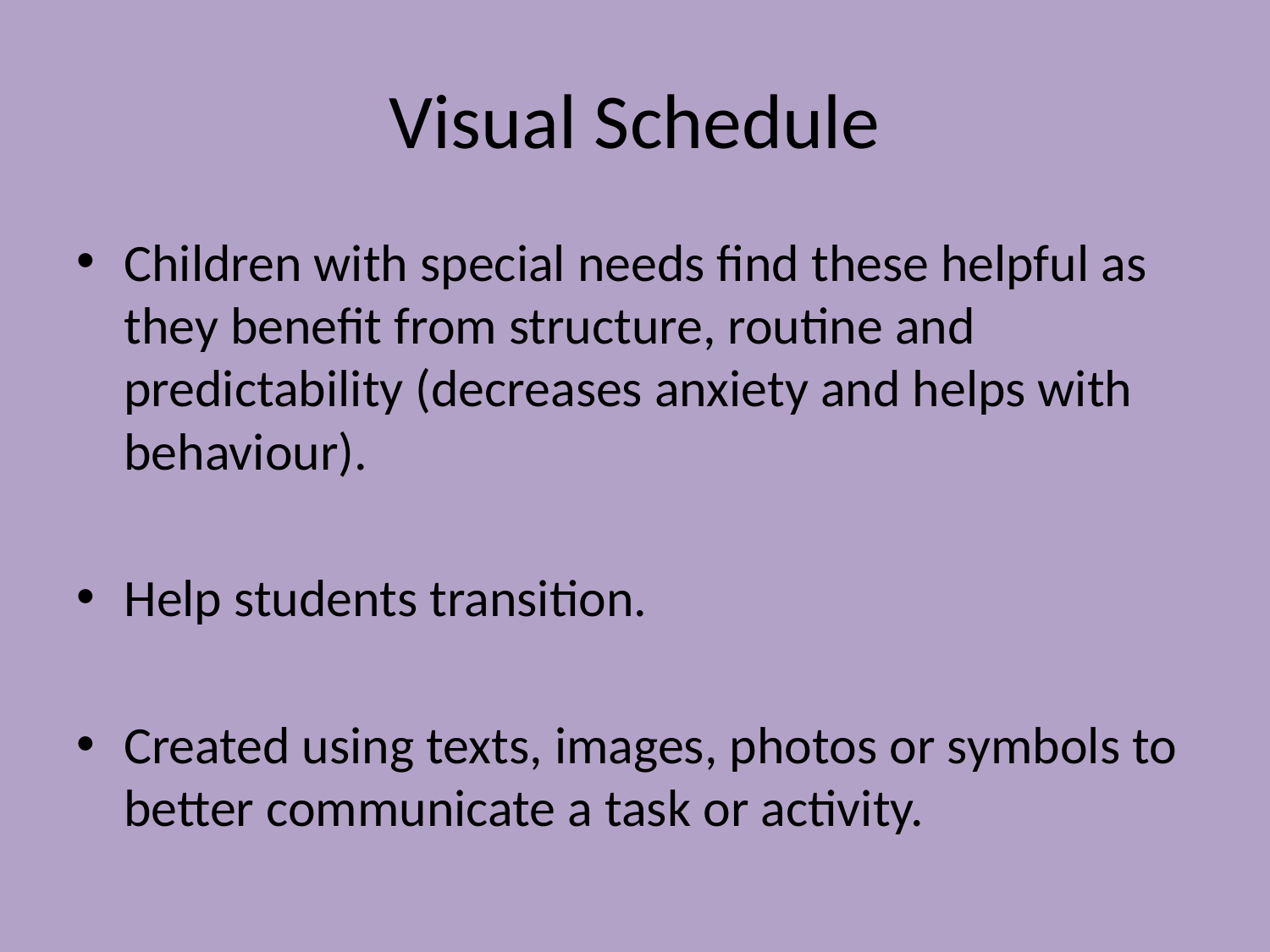

# Visual Schedule
Children with special needs find these helpful as they benefit from structure, routine and predictability (decreases anxiety and helps with behaviour).

Help students transition.

Created using texts, images, photos or symbols to better communicate a task or activity.